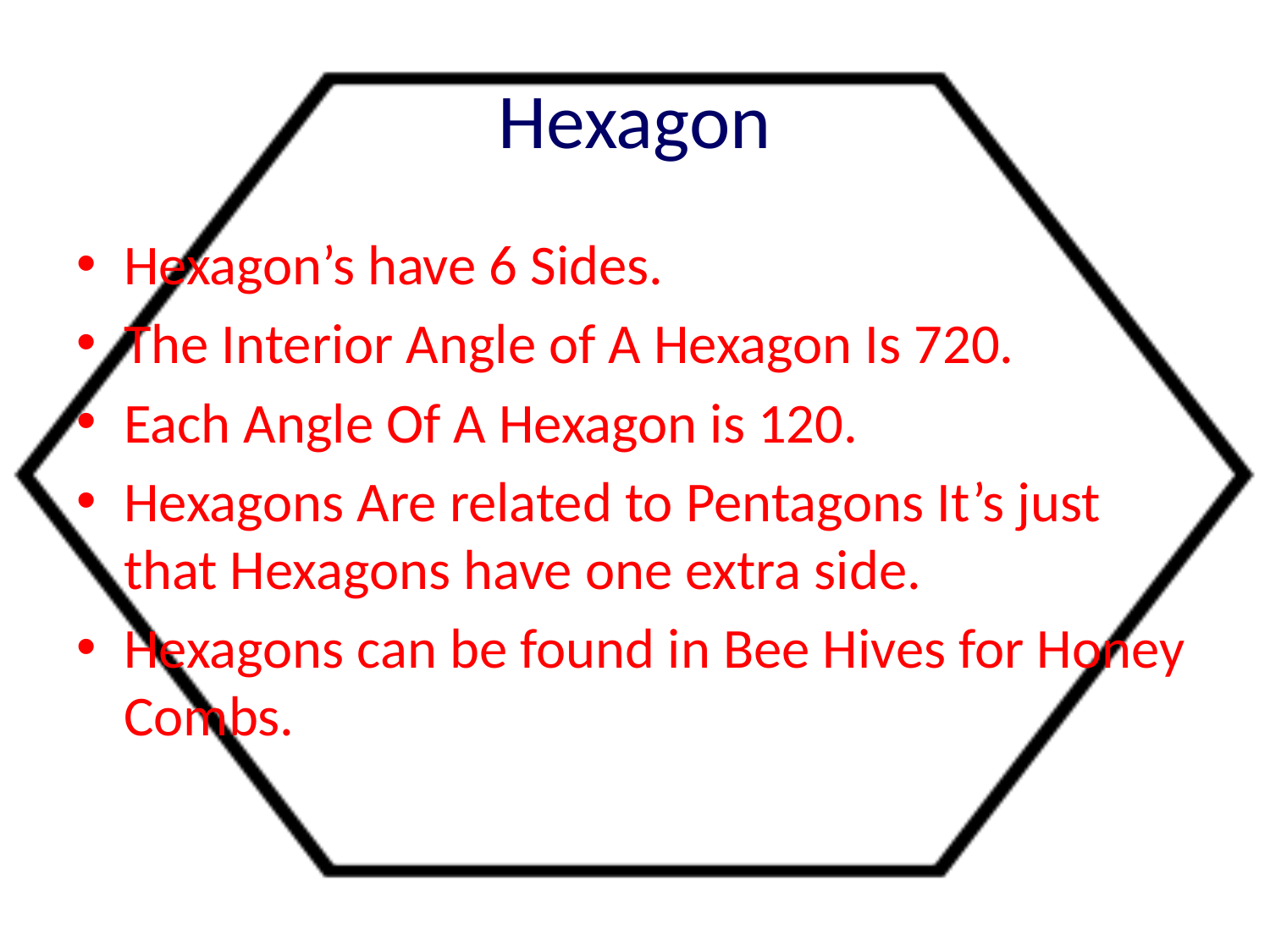

# Hexagon
Hexagon’s have 6 Sides.
The Interior Angle of A Hexagon Is 720.
Each Angle Of A Hexagon is 120.
Hexagons Are related to Pentagons It’s just that Hexagons have one extra side.
Hexagons can be found in Bee Hives for Honey Combs.